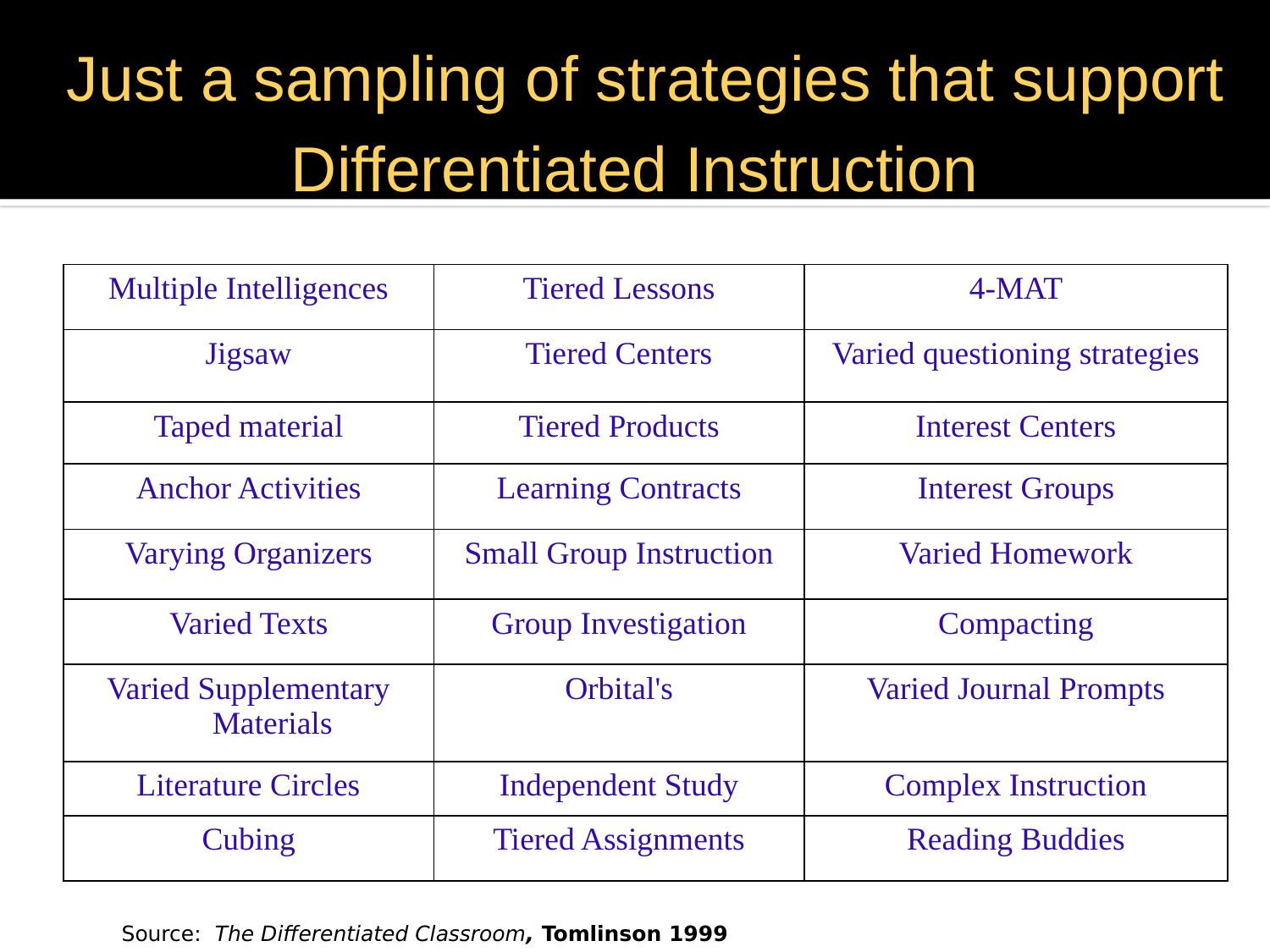

Just a sampling of strategies that support Differentiated Instruction
| Multiple Intelligences | Tiered Lessons | 4-MAT |
| --- | --- | --- |
| Jigsaw | Tiered Centers | Varied questioning strategies |
| Taped material | Tiered Products | Interest Centers |
| Anchor Activities | Learning Contracts | Interest Groups |
| Varying Organizers | Small Group Instruction | Varied Homework |
| Varied Texts | Group Investigation | Compacting |
| Varied Supplementary Materials | Orbital's | Varied Journal Prompts |
| Literature Circles | Independent Study | Complex Instruction |
| Cubing | Tiered Assignments | Reading Buddies |
Source:  The Differentiated Classroom, Tomlinson 1999